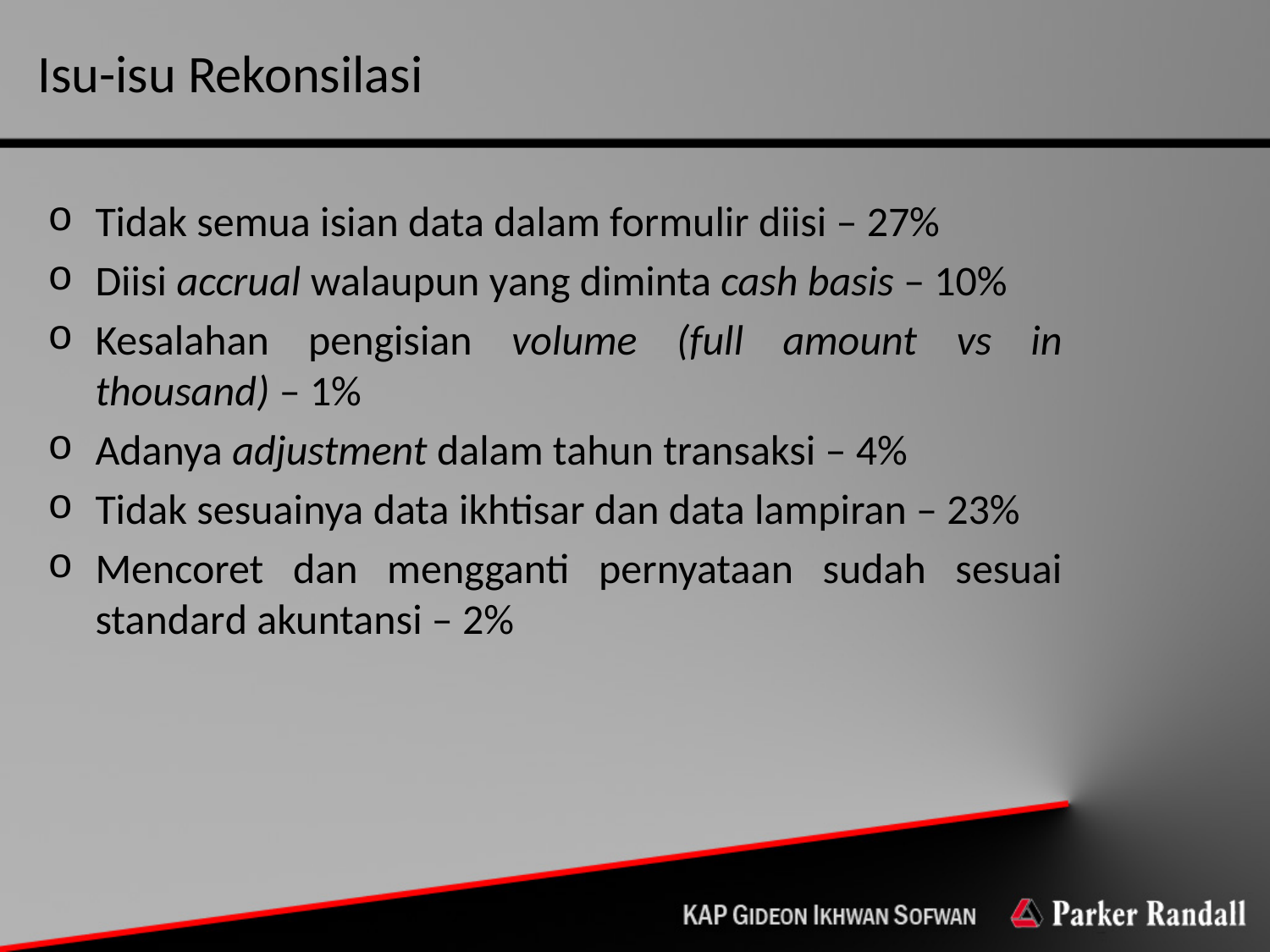

Isu-isu Rekonsilasi
Tidak semua isian data dalam formulir diisi – 27%
Diisi accrual walaupun yang diminta cash basis – 10%
Kesalahan pengisian volume (full amount vs in thousand) – 1%
Adanya adjustment dalam tahun transaksi – 4%
Tidak sesuainya data ikhtisar dan data lampiran – 23%
Mencoret dan mengganti pernyataan sudah sesuai standard akuntansi – 2%